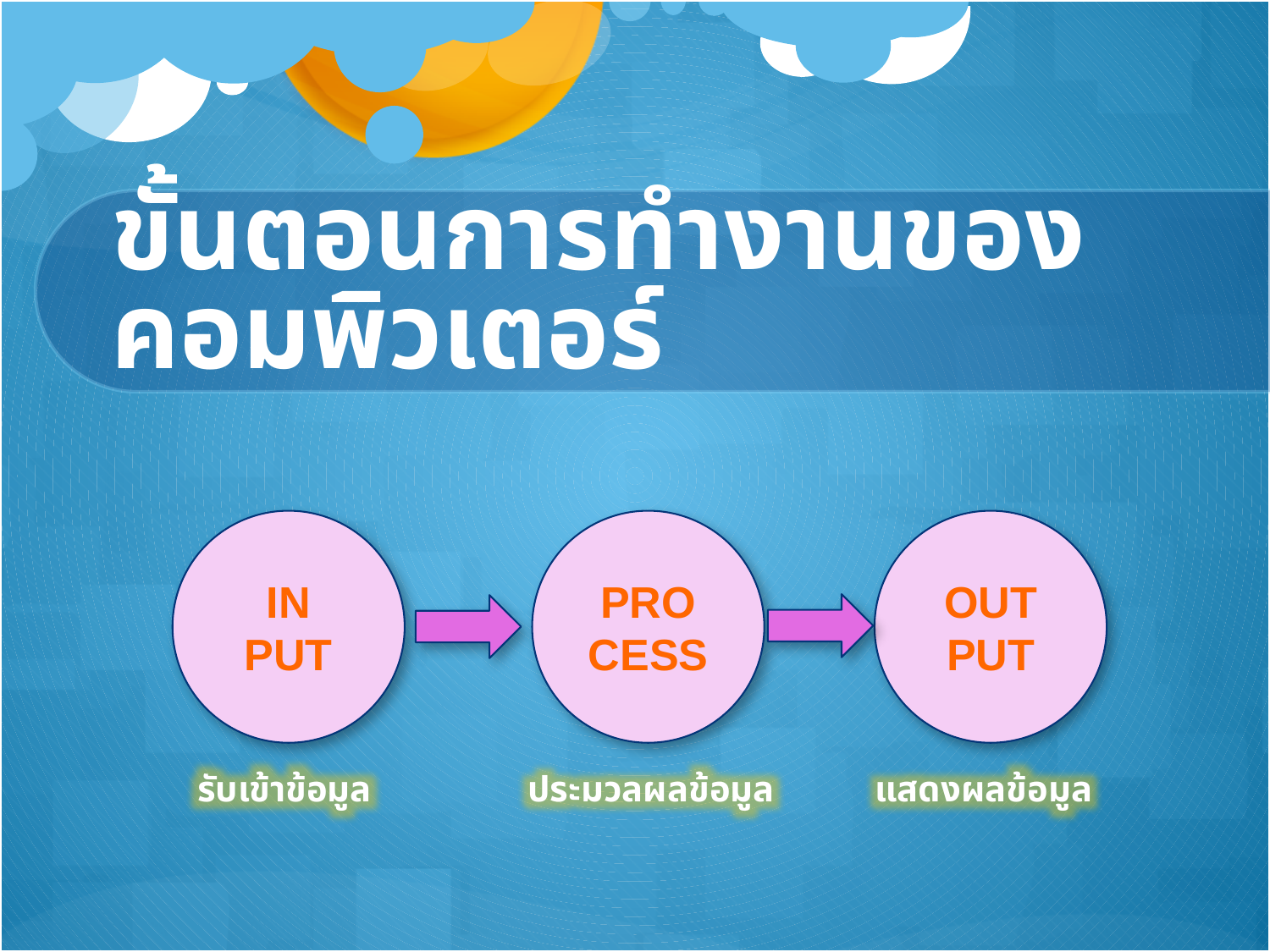

# ขั้นตอนการทำงานของคอมพิวเตอร์
IN
PUT
PRO
CESS
OUT
PUT

รับเข้าข้อมูล
ประมวลผลข้อมูล
แสดงผลข้อมูล